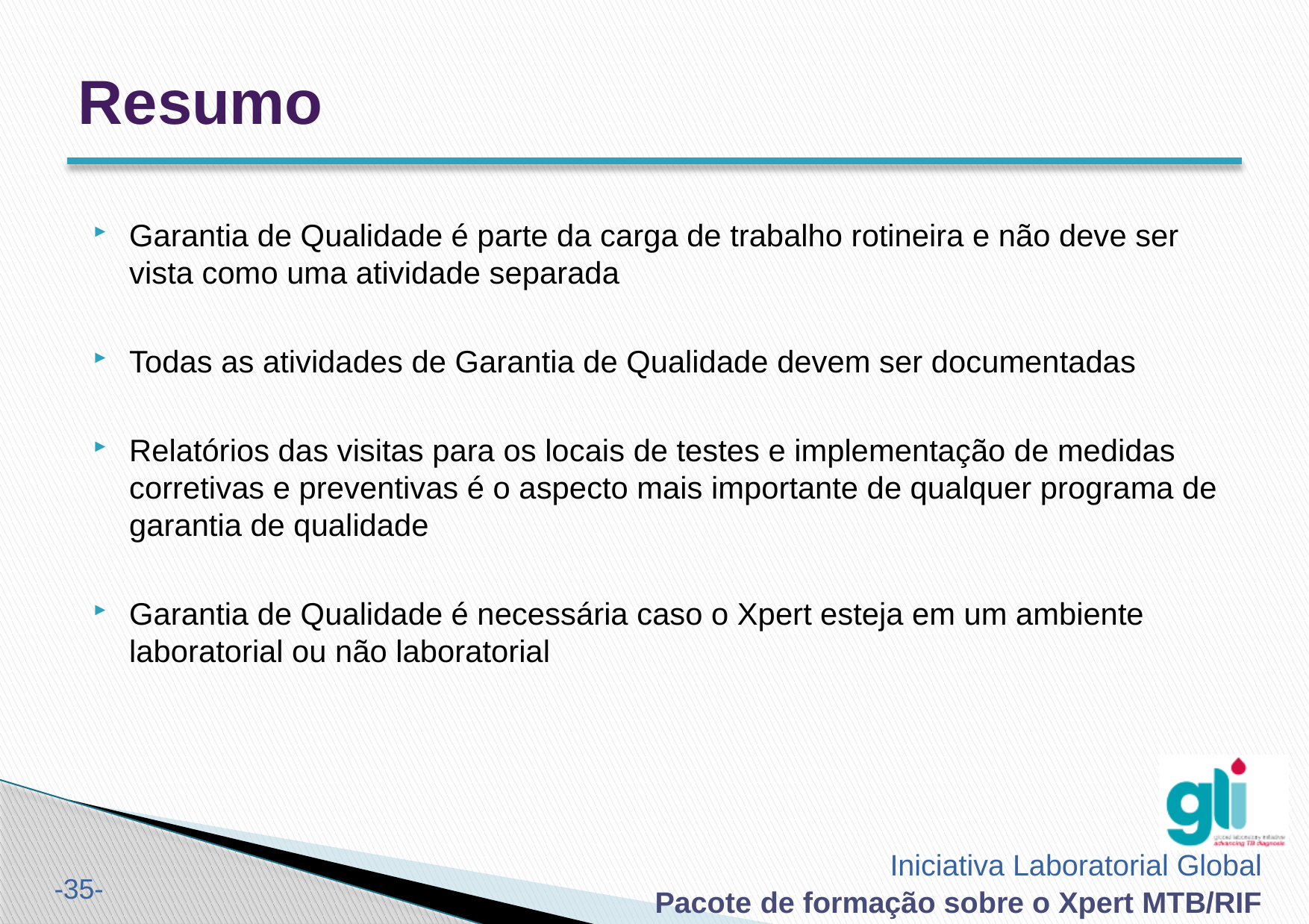

# Resumo
Garantia de Qualidade é parte da carga de trabalho rotineira e não deve ser vista como uma atividade separada

Todas as atividades de Garantia de Qualidade devem ser documentadas

Relatórios das visitas para os locais de testes e implementação de medidas corretivas e preventivas é o aspecto mais importante de qualquer programa de garantia de qualidade

Garantia de Qualidade é necessária caso o Xpert esteja em um ambiente  laboratorial ou não laboratorial